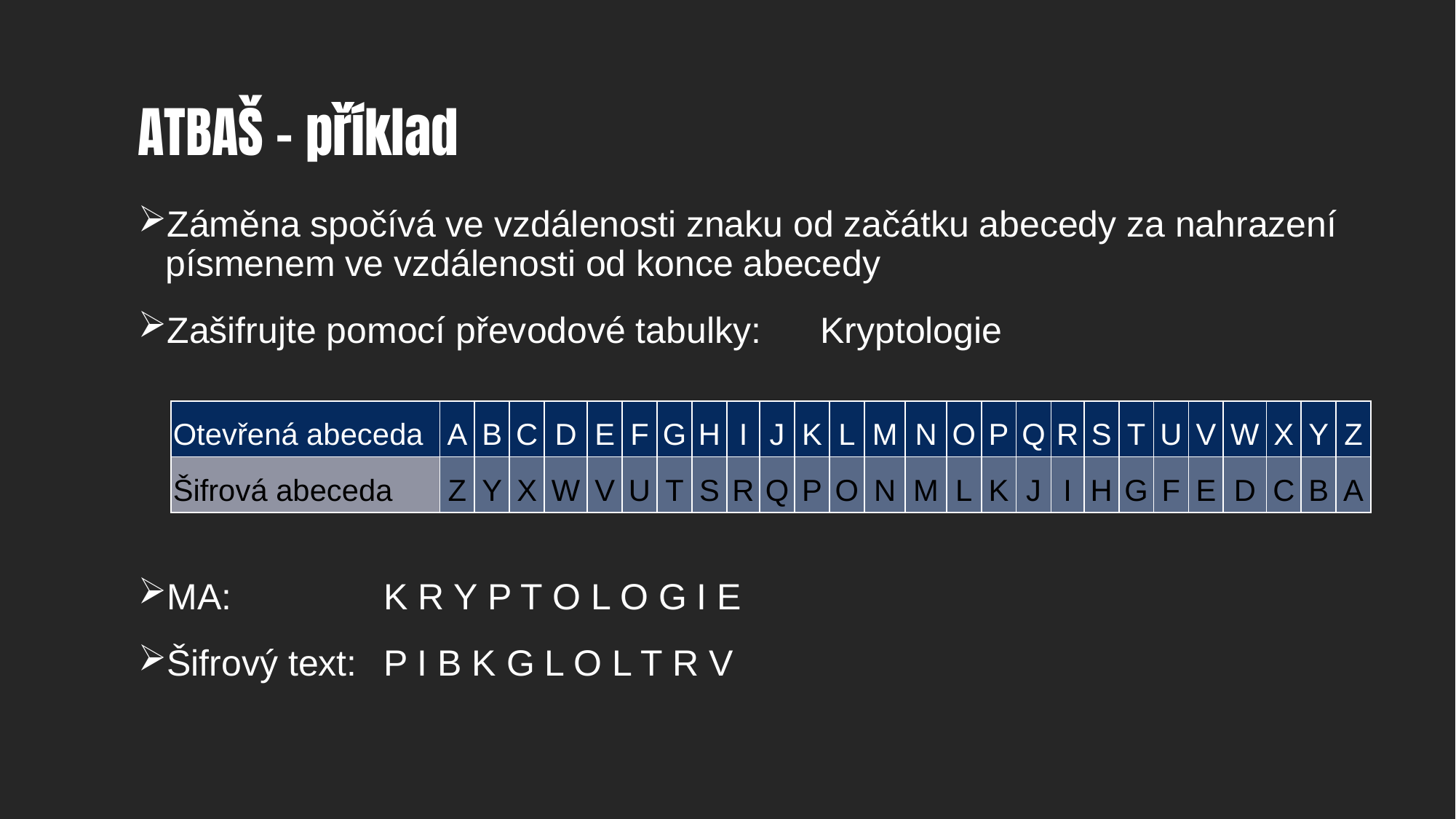

# ATBAŠ - příklad
Záměna spočívá ve vzdálenosti znaku od začátku abecedy za nahrazení písmenem ve vzdálenosti od konce abecedy
Zašifrujte pomocí převodové tabulky:	Kryptologie

MA:		K R Y P T O L O G I E
Šifrový text:	P I B K G L O L T R V

| Otevřená abeceda | A | B | C | D | E | F | G | H | I | J | K | L | M | N | O | P | Q | R | S | T | U | V | W | X | Y | Z |
| --- | --- | --- | --- | --- | --- | --- | --- | --- | --- | --- | --- | --- | --- | --- | --- | --- | --- | --- | --- | --- | --- | --- | --- | --- | --- | --- |
| Šifrová abeceda | Z | Y | X | W | V | U | T | S | R | Q | P | O | N | M | L | K | J | I | H | G | F | E | D | C | B | A |